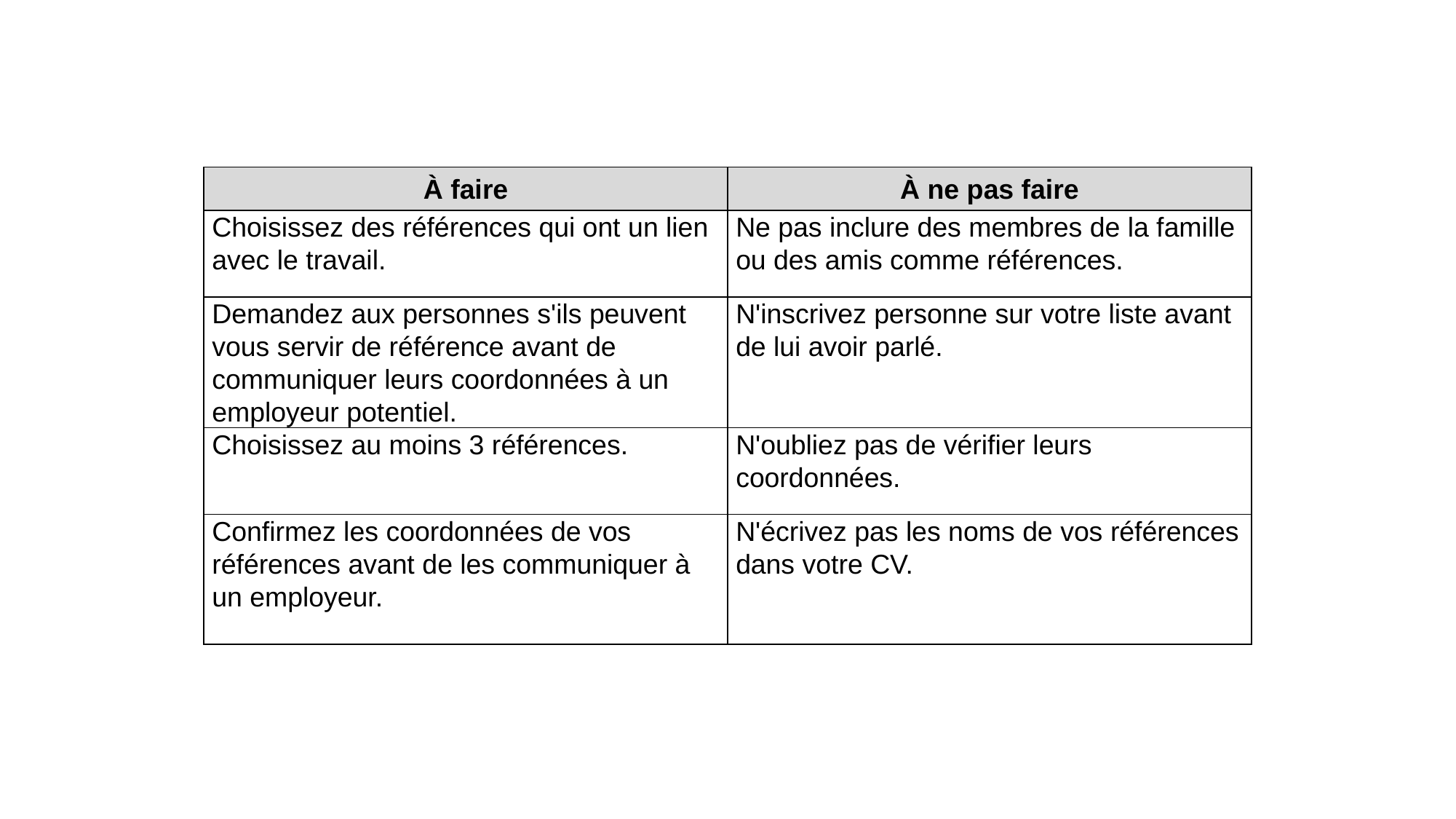

| À faire | À ne pas faire |
| --- | --- |
| Choisissez des références qui ont un lien avec le travail. | Ne pas inclure des membres de la famille ou des amis comme références. |
| Demandez aux personnes s'ils peuvent vous servir de référence avant de communiquer leurs coordonnées à un employeur potentiel. | N'inscrivez personne sur votre liste avant de lui avoir parlé. |
| Choisissez au moins 3 références. | N'oubliez pas de vérifier leurs coordonnées. |
| Confirmez les coordonnées de vos références avant de les communiquer à un employeur. | N'écrivez pas les noms de vos références dans votre CV. |